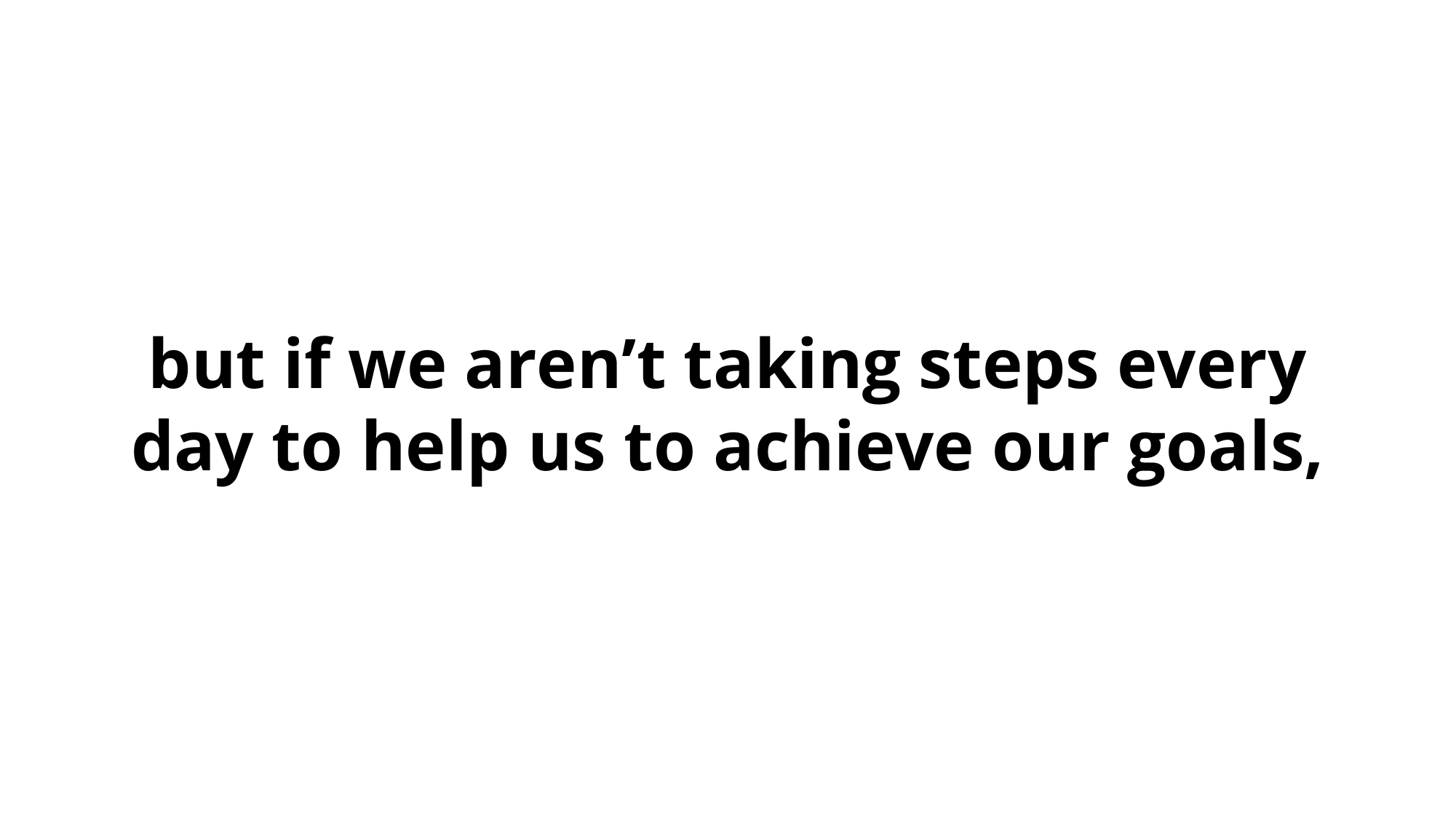

but if we aren’t taking steps every day to help us to achieve our goals,